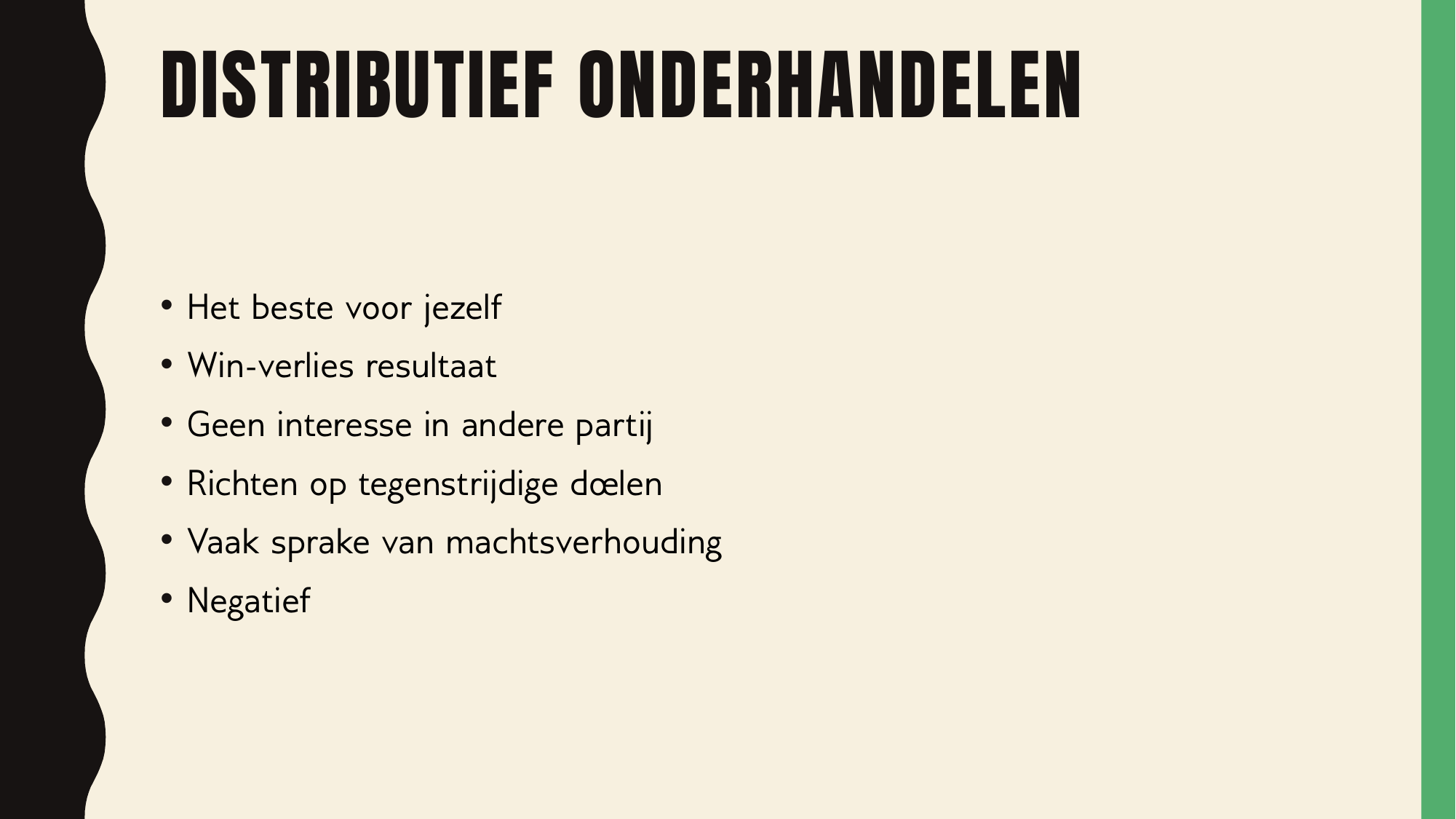

# Distributief onderhandelen
Het beste voor jezelf
Win-verlies resultaat
Geen interesse in andere partij
Richten op tegenstrijdige doelen
Vaak sprake van machtsverhouding
Negatief